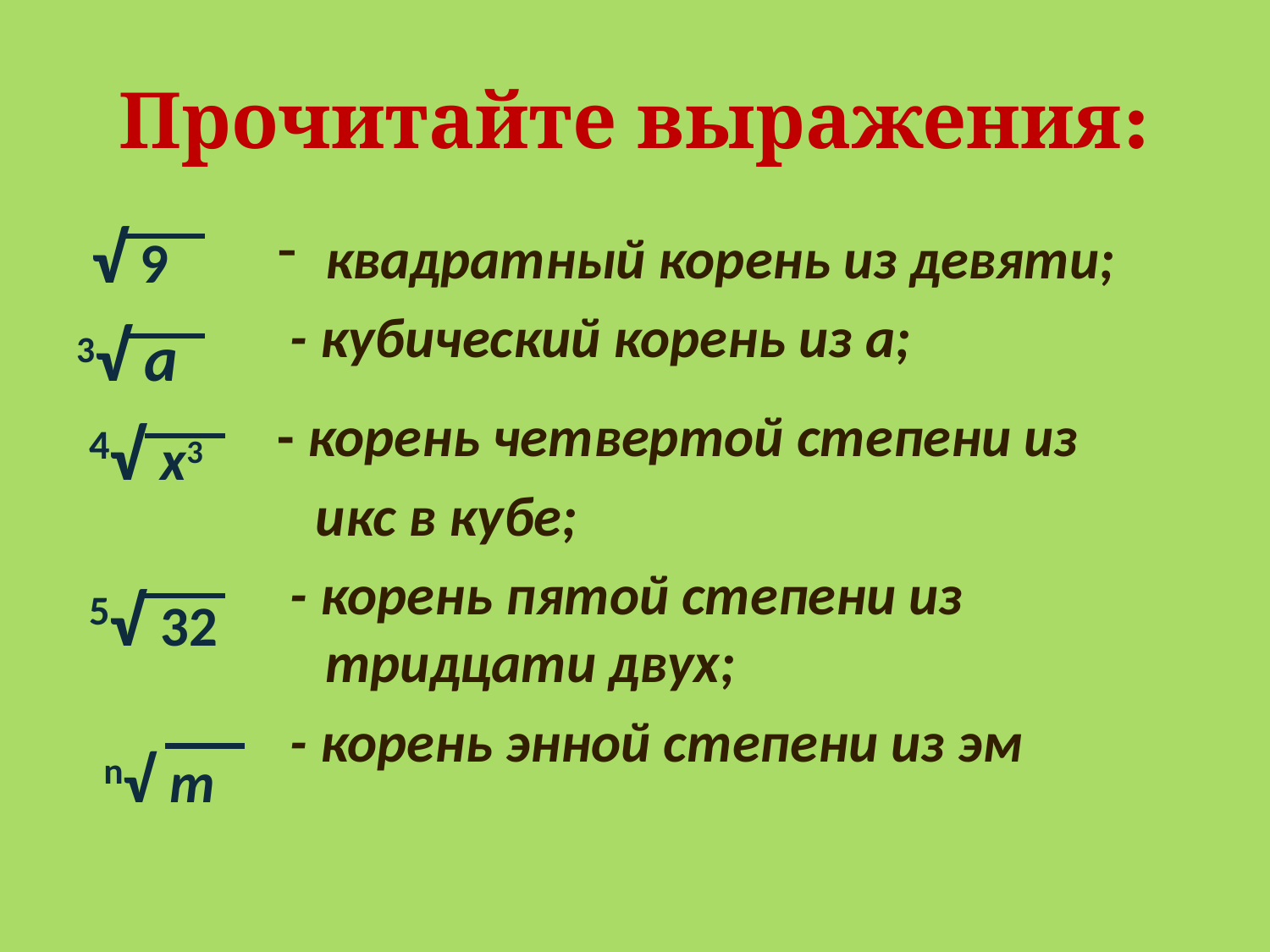

# Прочитайте выражения:
 √ 9
3√ а
 4√ х3

 5√ 32

n√ m

квадратный корень из девяти;
 - кубический корень из а;

- корень четвертой степени из
   икс в кубе;
 - корень пятой степени из тридцати двух;
 - корень энной степени из эм